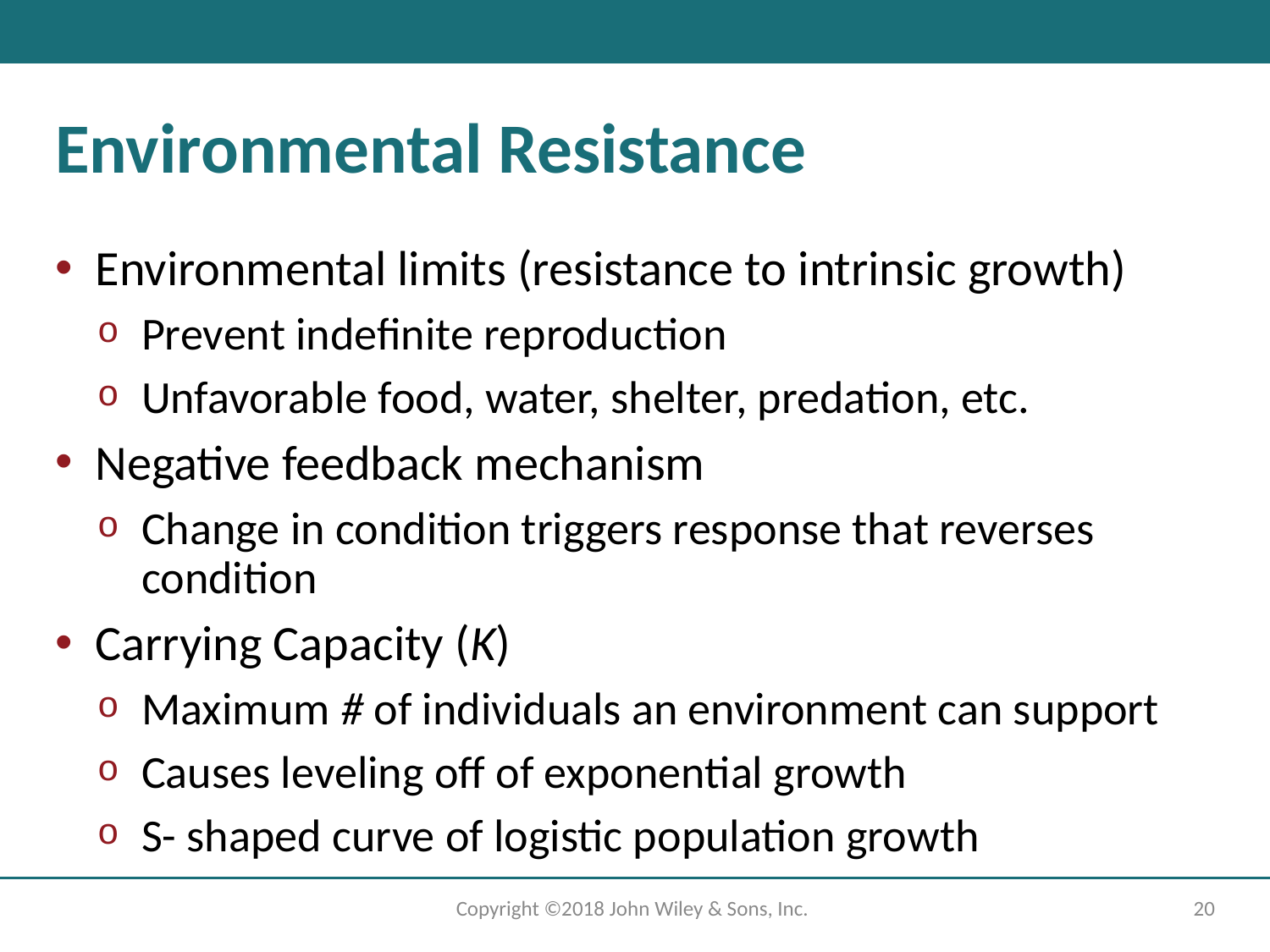

# Environmental Resistance
Environmental limits (resistance to intrinsic growth)
Prevent indefinite reproduction
Unfavorable food, water, shelter, predation, etc.
Negative feedback mechanism
Change in condition triggers response that reverses condition
Carrying Capacity (K)
Maximum # of individuals an environment can support
Causes leveling off of exponential growth
S- shaped curve of logistic population growth
Copyright ©2018 John Wiley & Sons, Inc.
20